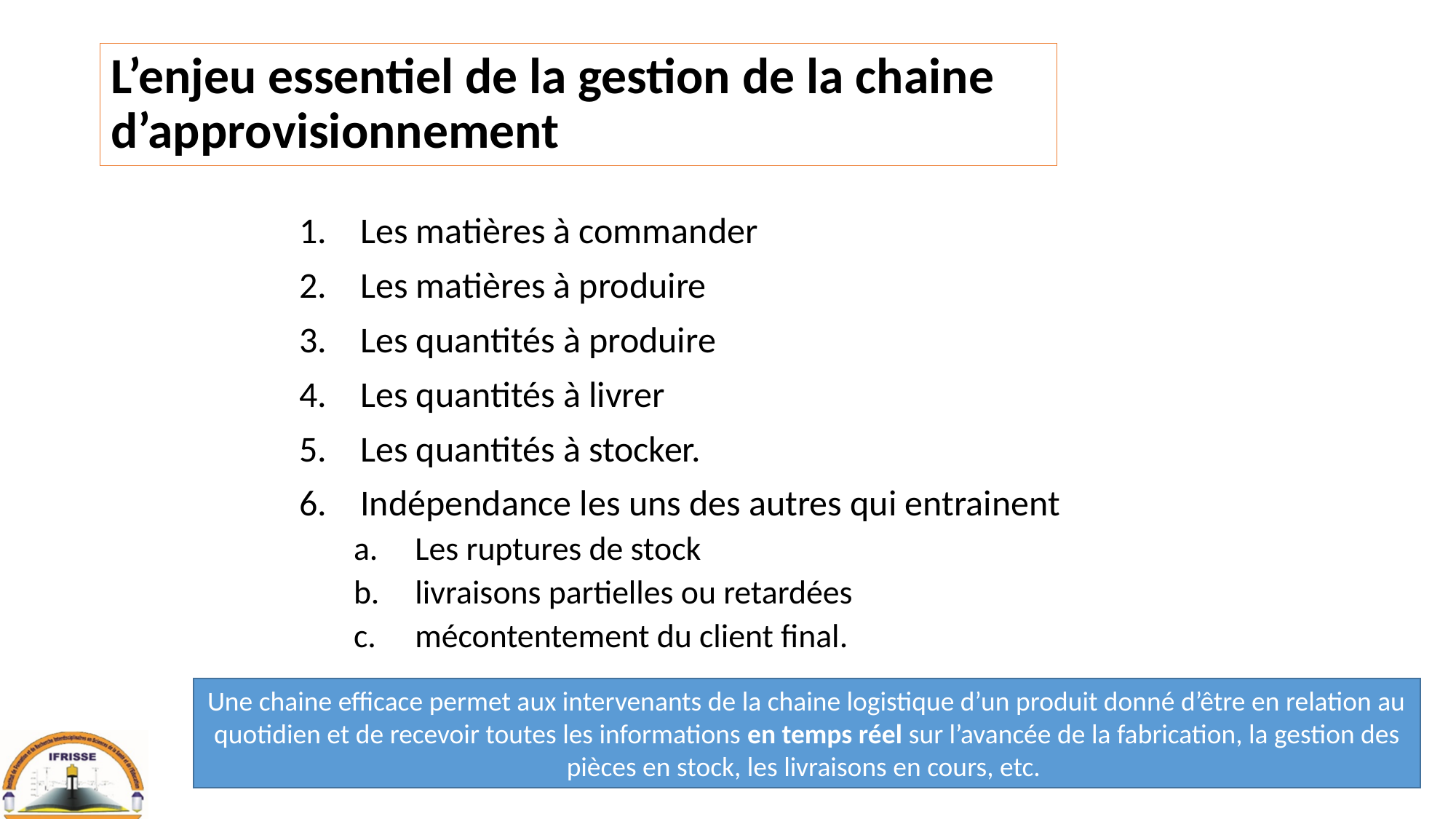

# L’enjeu essentiel de la gestion de la chaine d’approvisionnement
Les matières à commander
Les matières à produire
Les quantités à produire
Les quantités à livrer
Les quantités à stocker.
Indépendance les uns des autres qui entrainent
Les ruptures de stock
livraisons partielles ou retardées
mécontentement du client final.

Une chaine efficace permet aux intervenants de la chaine logistique d’un produit donné d’être en relation au quotidien et de recevoir toutes les informations en temps réel sur l’avancée de la fabrication, la gestion des pièces en stock, les livraisons en cours, etc.